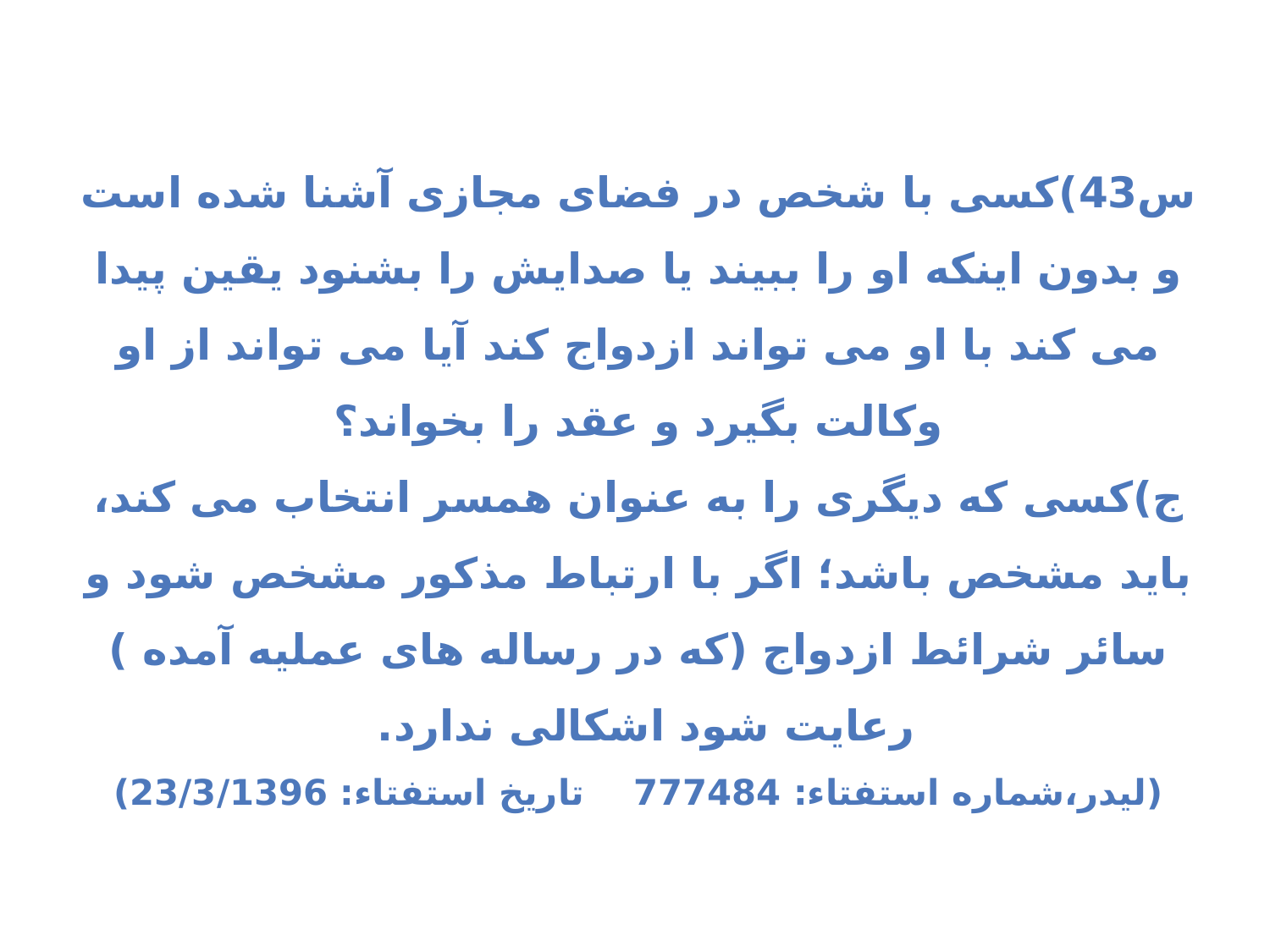

س43)کسی با شخص در فضای مجازی آشنا شده است و بدون اینکه او را ببیند یا صدایش را بشنود یقین پیدا می کند با او می تواند ازدواج کند آیا می تواند از او وکالت بگیرد و عقد را بخواند؟
ج)کسی که دیگری را به عنوان همسر انتخاب می کند، باید مشخص باشد؛ اگر با ارتباط مذکور مشخص شود و سائر شرائط ازدواج (که در رساله های عملیه آمده ) رعایت شود اشکالی ندارد.
(لیدر،شماره استفتاء: 777484    تاریخ استفتاء: 23/3/1396)